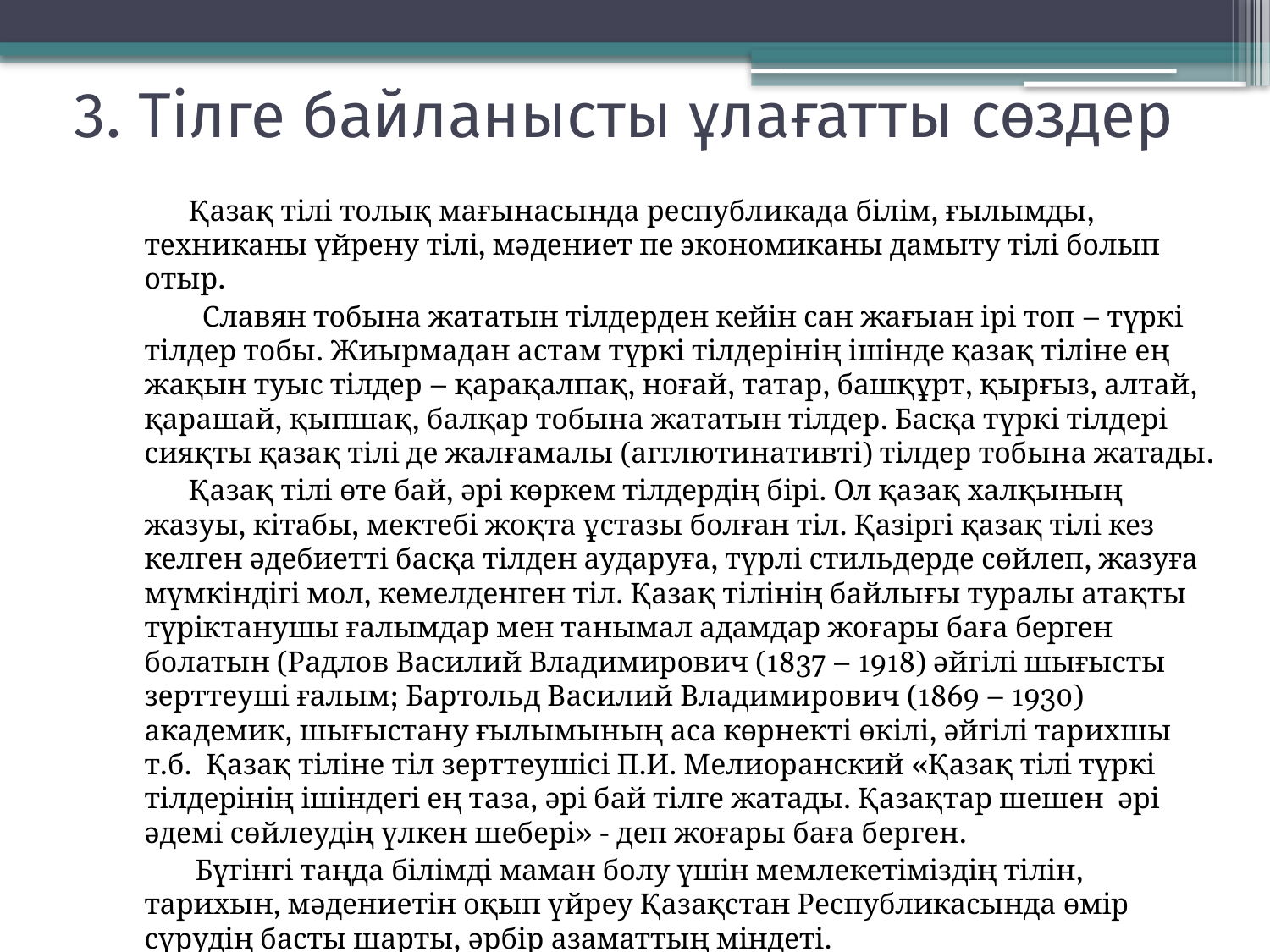

# 3. Тілге байланысты ұлағатты сөздер
           Қазақ тілі толық мағынасында республикада білім, ғылымды, техниканы үйрену тілі, мәдениет пе экономиканы дамыту тілі болып отыр.
             Славян тобына жататын тілдерден кейін сан жағыан ірі топ – түркі тілдер тобы. Жиырмадан астам түркі тілдерінің ішінде қазақ тіліне ең жақын туыс тілдер – қарақалпақ, ноғай, татар, башқұрт, қырғыз, алтай, қарашай, қыпшақ, балқар тобына жататын тілдер. Басқа түркі тілдері сияқты қазақ тілі де жалғамалы (агглютинативті) тілдер тобына жатады.
           Қазақ тілі өте бай, әрі көркем тілдердің бірі. Ол қазақ халқының жазуы, кітабы, мектебі жоқта ұстазы болған тіл. Қазіргі қазақ тілі кез келген әдебиетті басқа тілден аударуға, түрлі стильдерде сөйлеп, жазуға мүмкіндігі мол, кемелденген тіл. Қазақ тілінің байлығы туралы атақты түріктанушы ғалымдар мен танымал адамдар жоғары баға берген болатын (Радлов Василий Владимирович (1837 – 1918) әйгілі шығысты зерттеуші ғалым; Бартольд Василий Владимирович (1869 – 1930) академик, шығыстану ғылымының аса көрнекті өкілі, әйгілі тарихшы т.б.  Қазақ тіліне тіл зерттеушісі П.И. Мелиоранский «Қазақ тілі түркі тілдерінің ішіндегі ең таза, әрі бай тілге жатады. Қазақтар шешен  әрі әдемі сөйлеудің үлкен шебері» - деп жоғары баға берген.
            Бүгінгі таңда білімді маман болу үшін мемлекетіміздің тілін, тарихын, мәдениетін оқып үйреу Қазақстан Республикасында өмір сүрудің басты шарты, әрбір азаматтың міндеті.